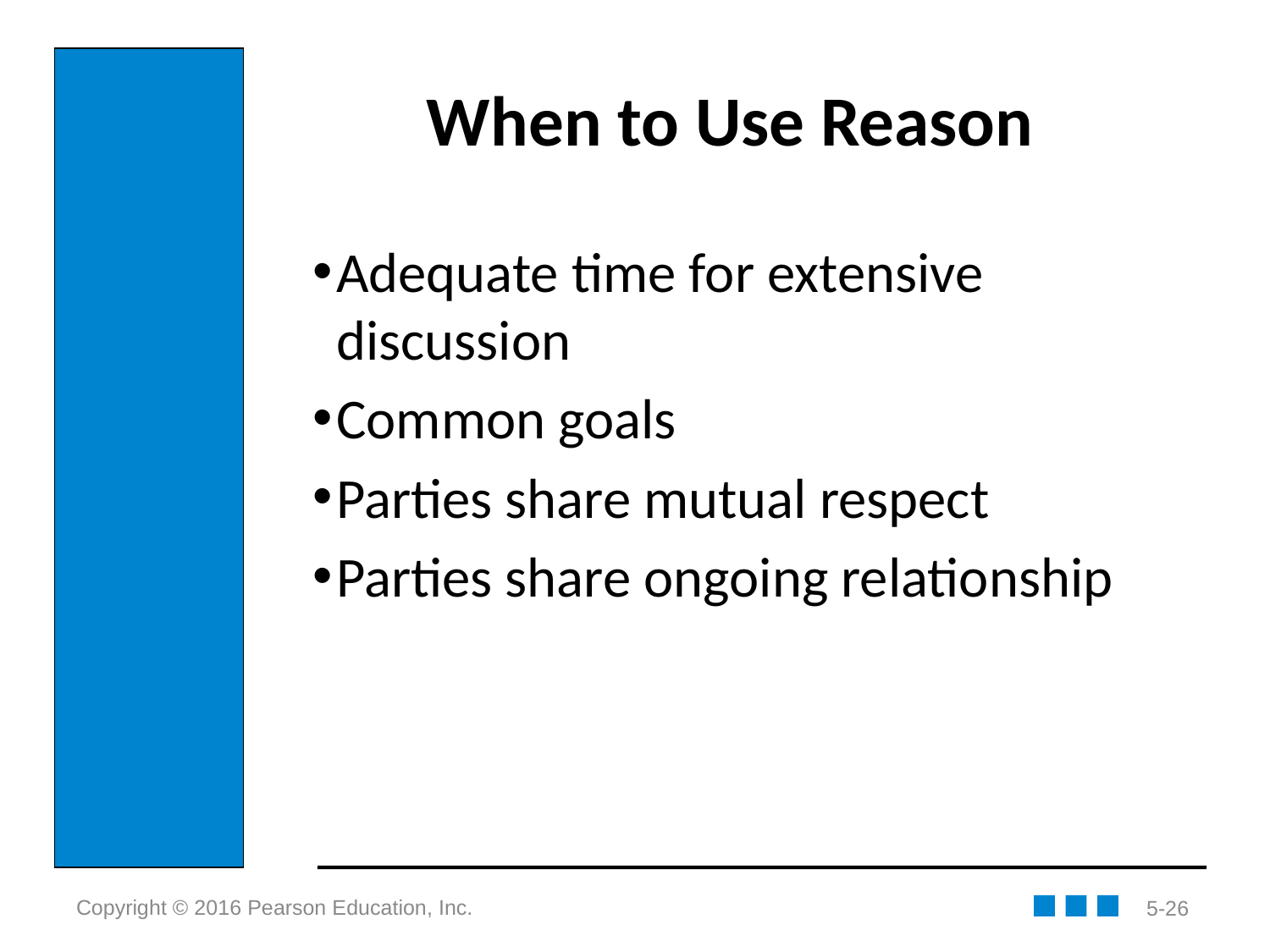

# When to Use Reason

Adequate time for extensive discussion
Common goals
Parties share mutual respect
Parties share ongoing relationship

5-26
Copyright © 2016 Pearson Education, Inc.